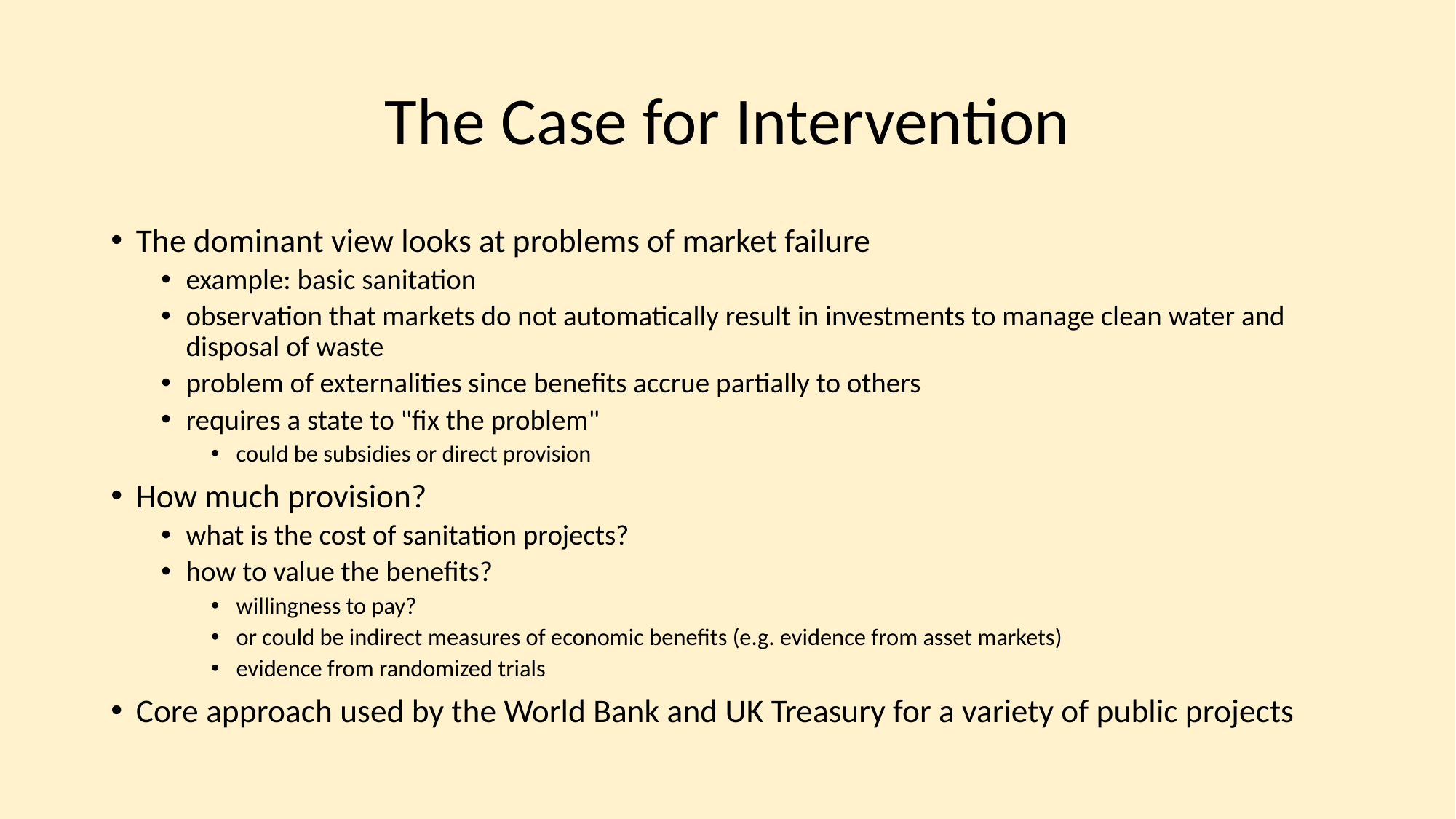

# The Case for Intervention
The dominant view looks at problems of market failure
example: basic sanitation
observation that markets do not automatically result in investments to manage clean water and disposal of waste
problem of externalities since benefits accrue partially to others
requires a state to "fix the problem"
could be subsidies or direct provision
How much provision?
what is the cost of sanitation projects?
how to value the benefits?
willingness to pay?
or could be indirect measures of economic benefits (e.g. evidence from asset markets)
evidence from randomized trials
Core approach used by the World Bank and UK Treasury for a variety of public projects